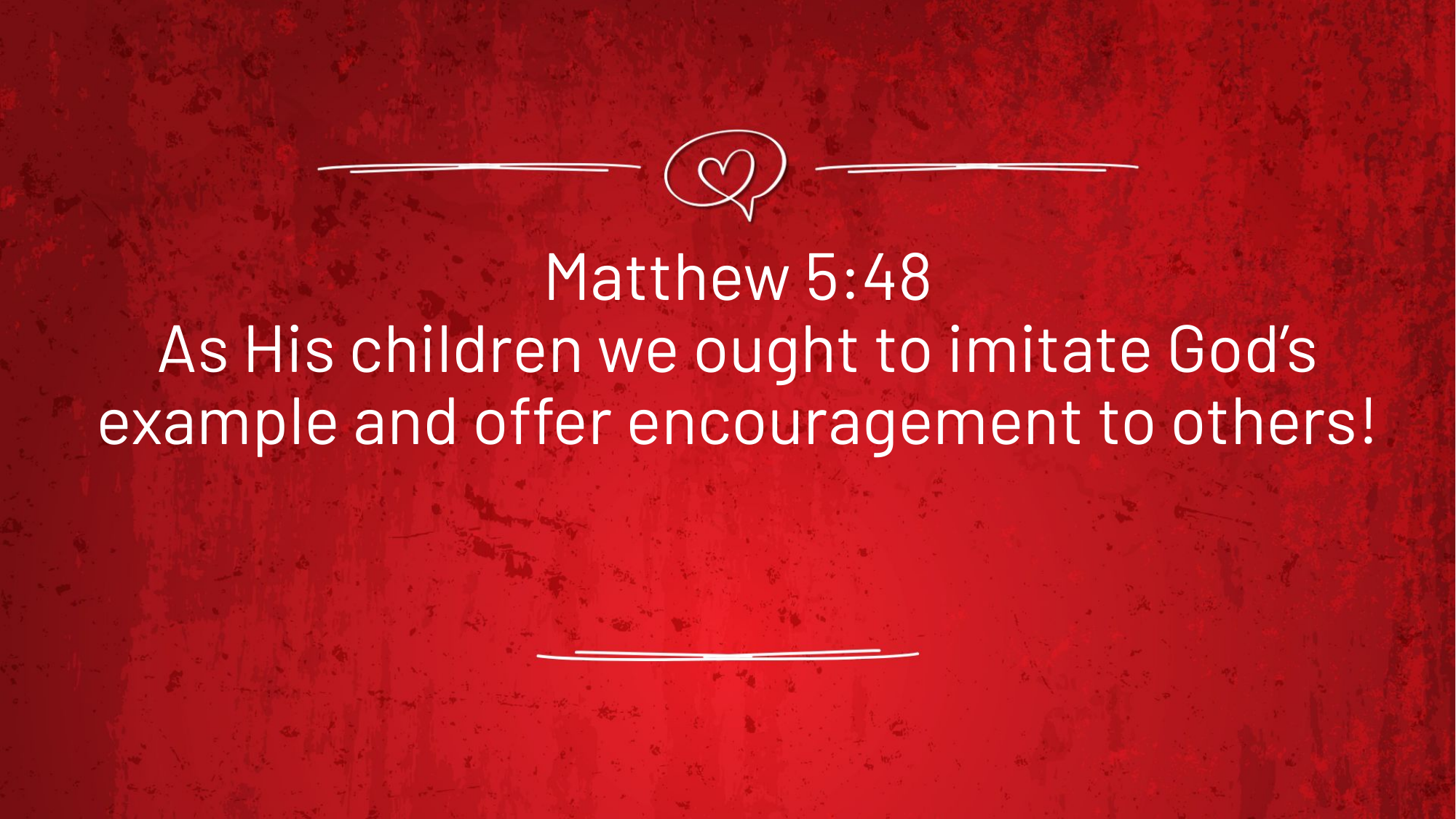

# Matthew 5:48 As His children we ought to imitate God’s example and offer encouragement to others!